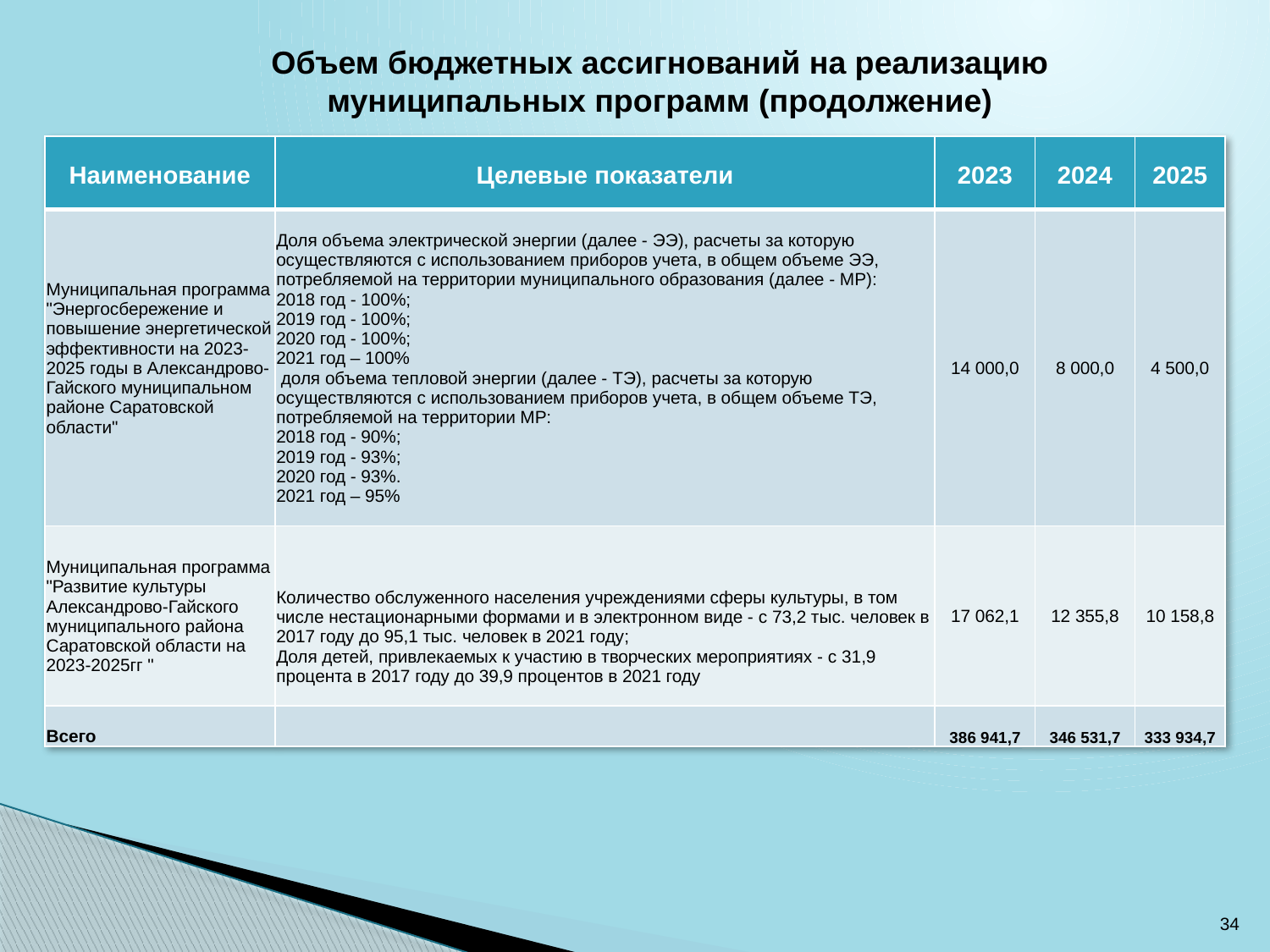

Объем бюджетных ассигнований на реализацию муниципальных программ (продолжение)

| Наименование | Целевые показатели | 2023 | 2024 | 2025 |
| --- | --- | --- | --- | --- |
| Муниципальная программа "Энергосбережение и повышение энергетической эффективности на 2023-2025 годы в Александрово-Гайского муниципальном районе Саратовской области" | Доля объема электрической энергии (далее - ЭЭ), расчеты за которую осуществляются с использованием приборов учета, в общем объеме ЭЭ, потребляемой на территории муниципального образования (далее - МР): 2018 год - 100%; 2019 год - 100%; 2020 год - 100%; 2021 год – 100% доля объема тепловой энергии (далее - ТЭ), расчеты за которую осуществляются с использованием приборов учета, в общем объеме ТЭ, потребляемой на территории МР: 2018 год - 90%; 2019 год - 93%; 2020 год - 93%. 2021 год – 95% | 14 000,0 | 8 000,0 | 4 500,0 |
| Муниципальная программа "Развитие культуры Александрово-Гайского муниципального района Саратовской области на 2023-2025гг " | Количество обслуженного населения учреждениями сферы культуры, в том числе нестационарными формами и в электронном виде - с 73,2 тыс. человек в 2017 году до 95,1 тыс. человек в 2021 году; Доля детей, привлекаемых к участию в творческих мероприятиях - с 31,9 процента в 2017 году до 39,9 процентов в 2021 году | 17 062,1 | 12 355,8 | 10 158,8 |
| Всего |  | 386 941,7 | 346 531,7 | 333 934,7 |
34